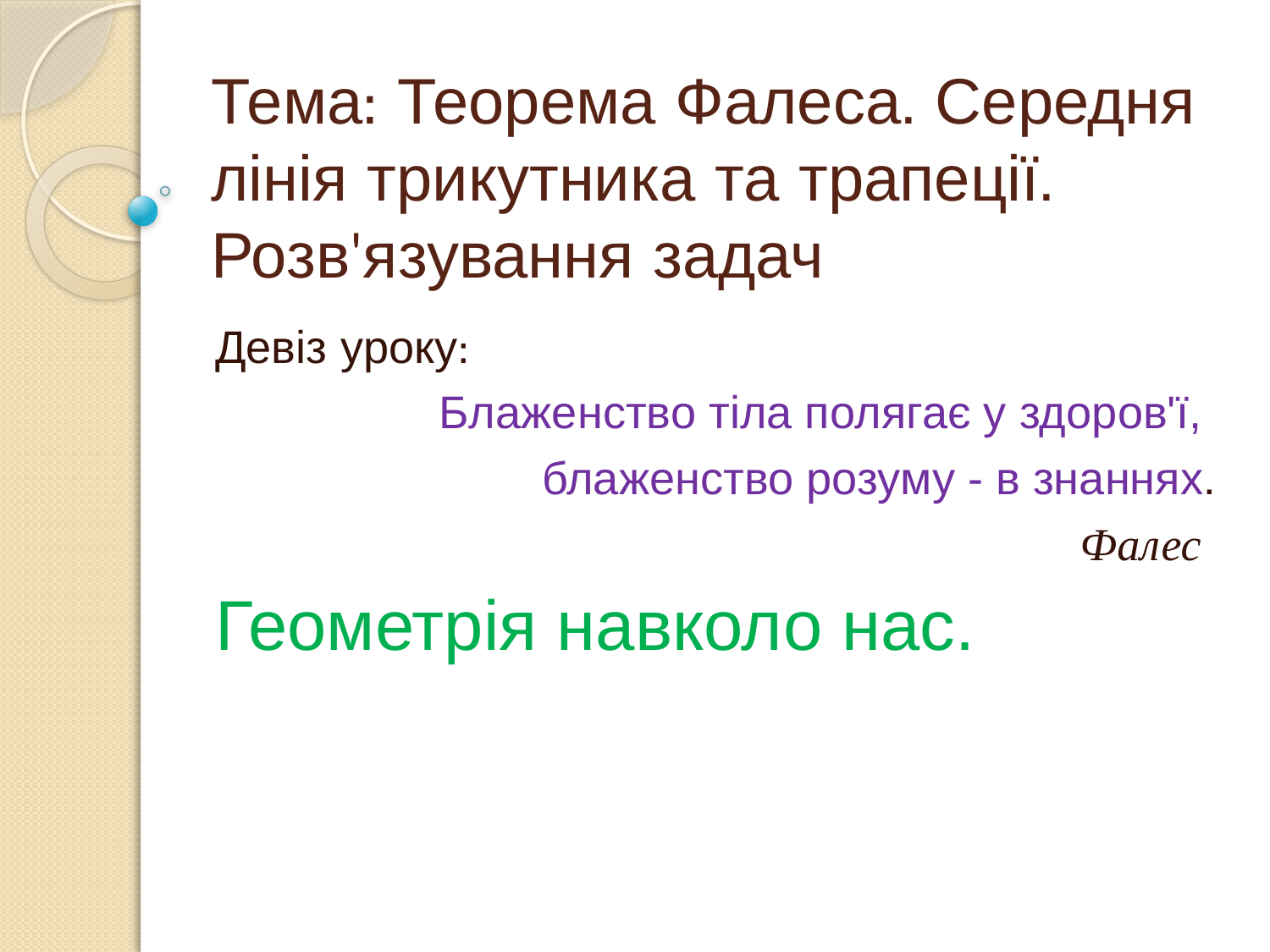

# Тема: Теорема Фалеса. Середня лінія трикутника та трапеції. Розв'язування задач
Девіз уроку:
Блаженство тіла полягає у здоров'ї,
блаженство розуму - в знаннях.
Фалес
Геометрія навколо нас.